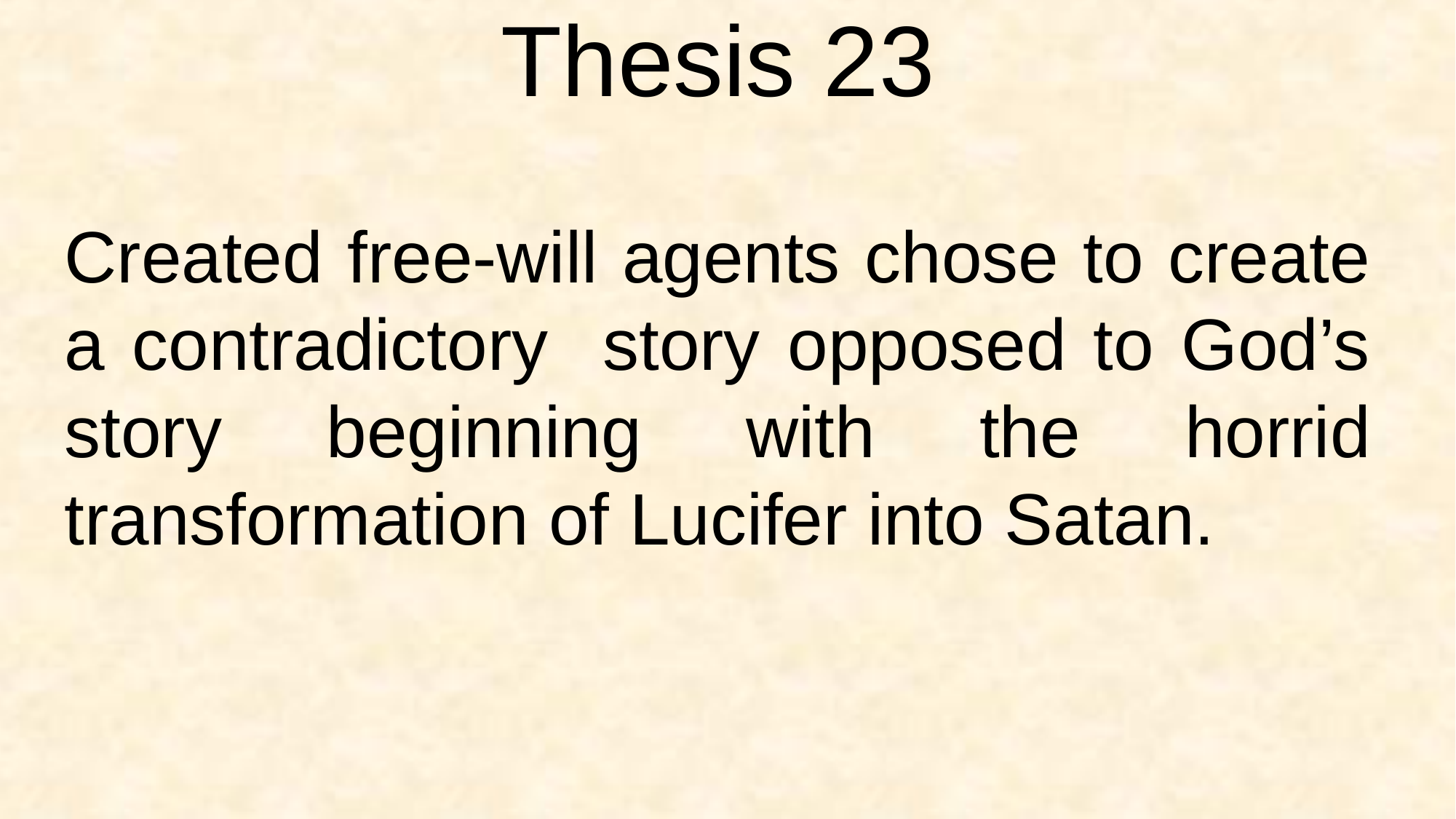

Thesis 23

Created free-will agents chose to create a contradictory  story opposed to God’s story beginning with the horrid transformation of Lucifer into Satan.